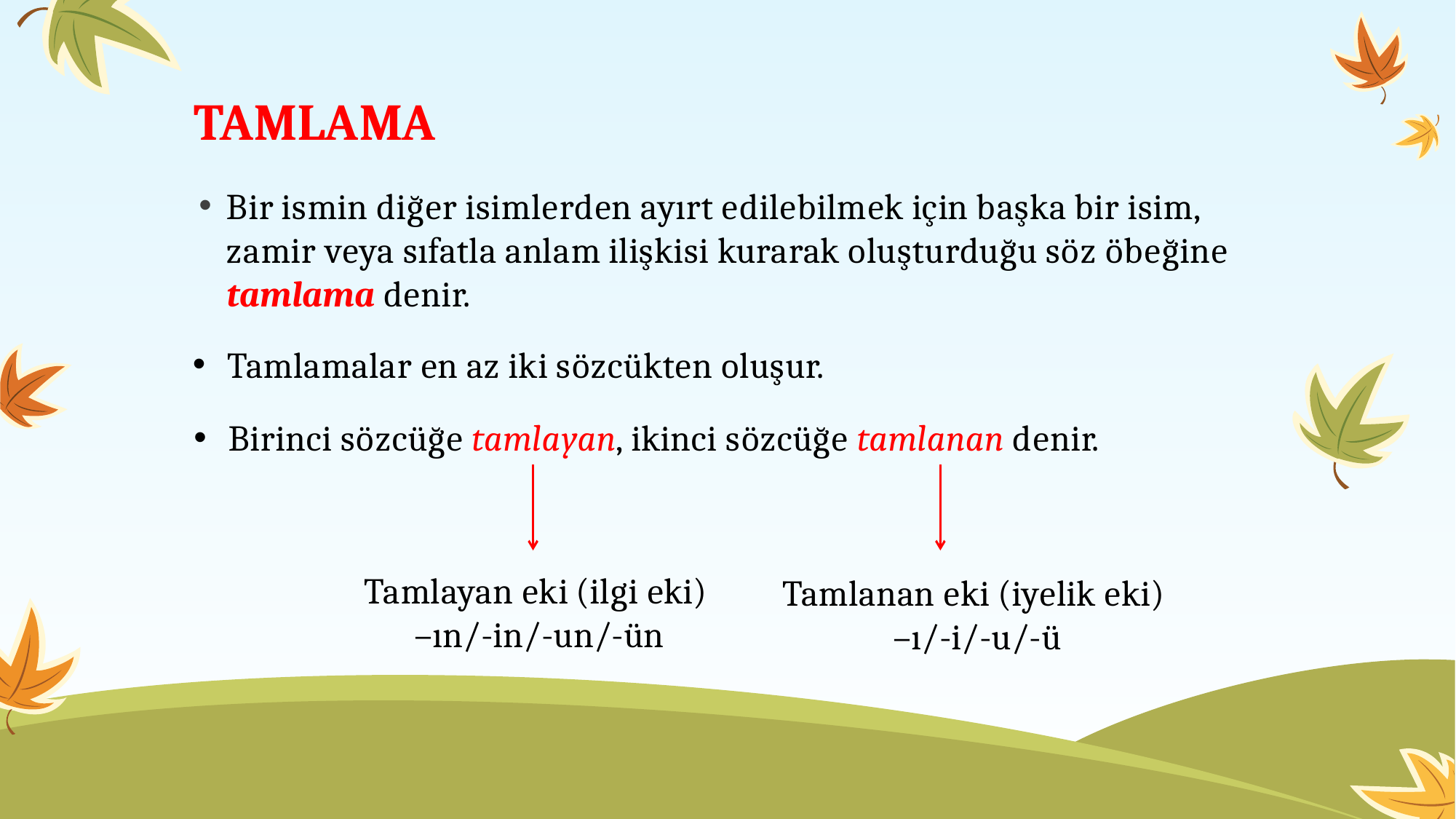

# TAMLAMA
Bir ismin diğer isimlerden ayırt edilebilmek için başka bir isim, zamir veya sıfatla anlam ilişkisi kurarak oluşturduğu söz öbeğine tamlama denir.

Tamlamalar en az iki sözcükten oluşur.
Birinci sözcüğe tamlayan, ikinci sözcüğe tamlanan denir.
Tamlayan eki (ilgi eki)
–ın/-in/-un/-ün
Tamlanan eki (iyelik eki)
–ı/-i/-u/-ü